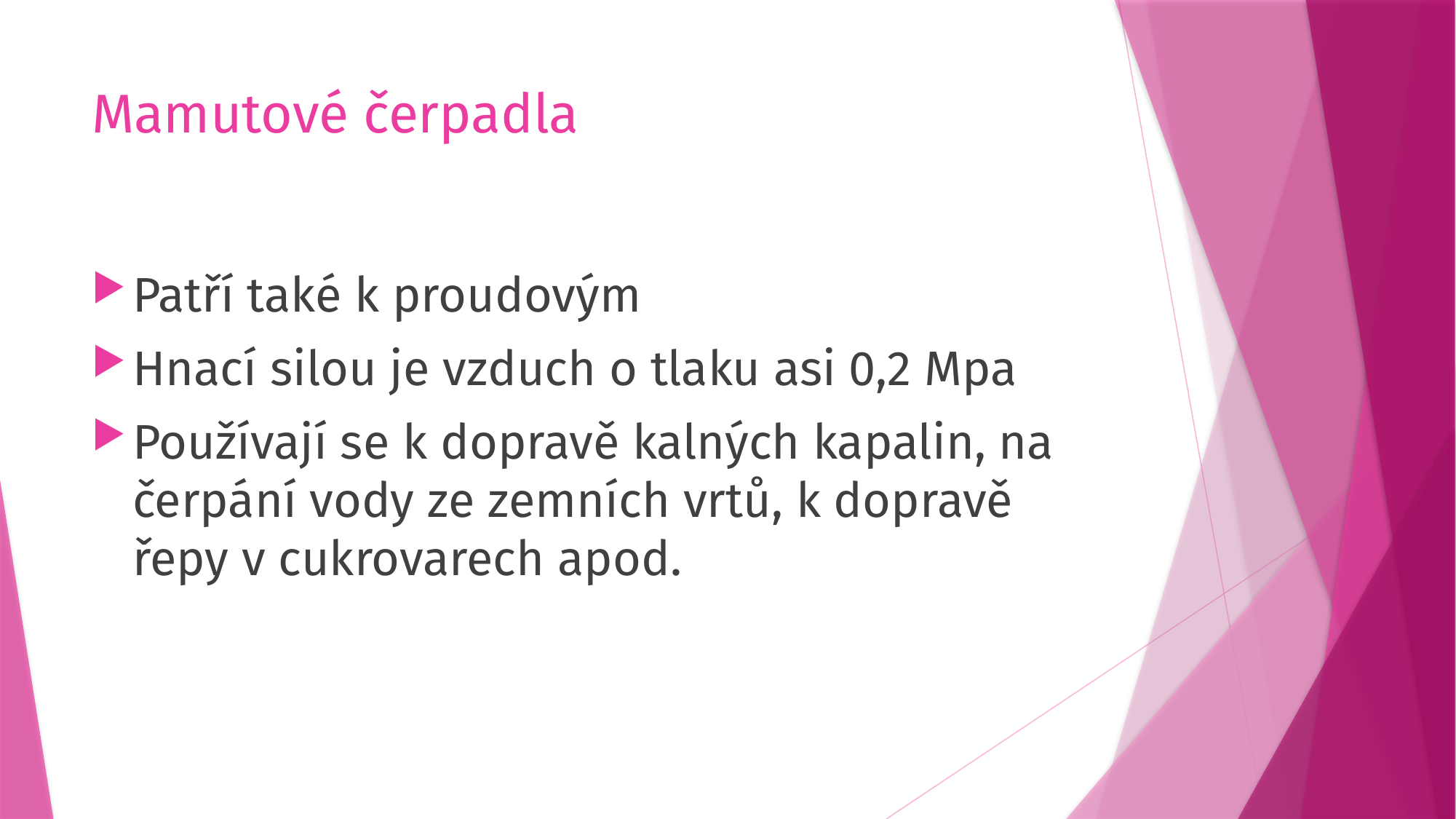

# Mamutové čerpadla
Patří také k proudovým
Hnací silou je vzduch o tlaku asi 0,2 Mpa
Používají se k dopravě kalných kapalin, na čerpání vody ze zemních vrtů, k dopravě řepy v cukrovarech apod.